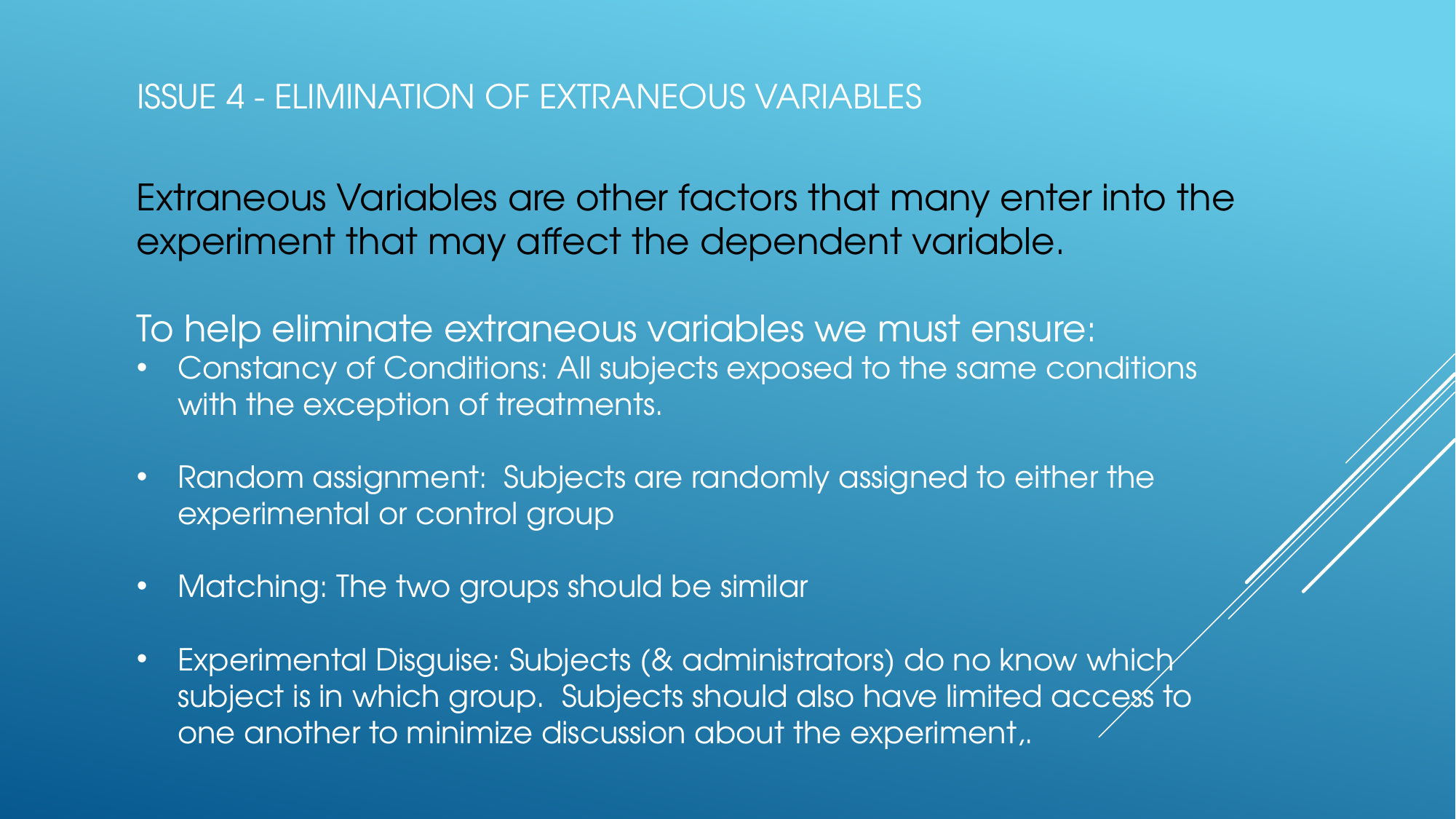

# Issue 4 - Elimination of extraneous variables
Extraneous Variables are other factors that many enter into the experiment that may affect the dependent variable.

To help eliminate extraneous variables we must ensure:
Constancy of Conditions: All subjects exposed to the same conditions with the exception of treatments.

Random assignment:  Subjects are randomly assigned to either the experimental or control group

Matching: The two groups should be similar

Experimental Disguise: Subjects (& administrators) do no know which subject is in which group.  Subjects should also have limited access to one another to minimize discussion about the experiment,.